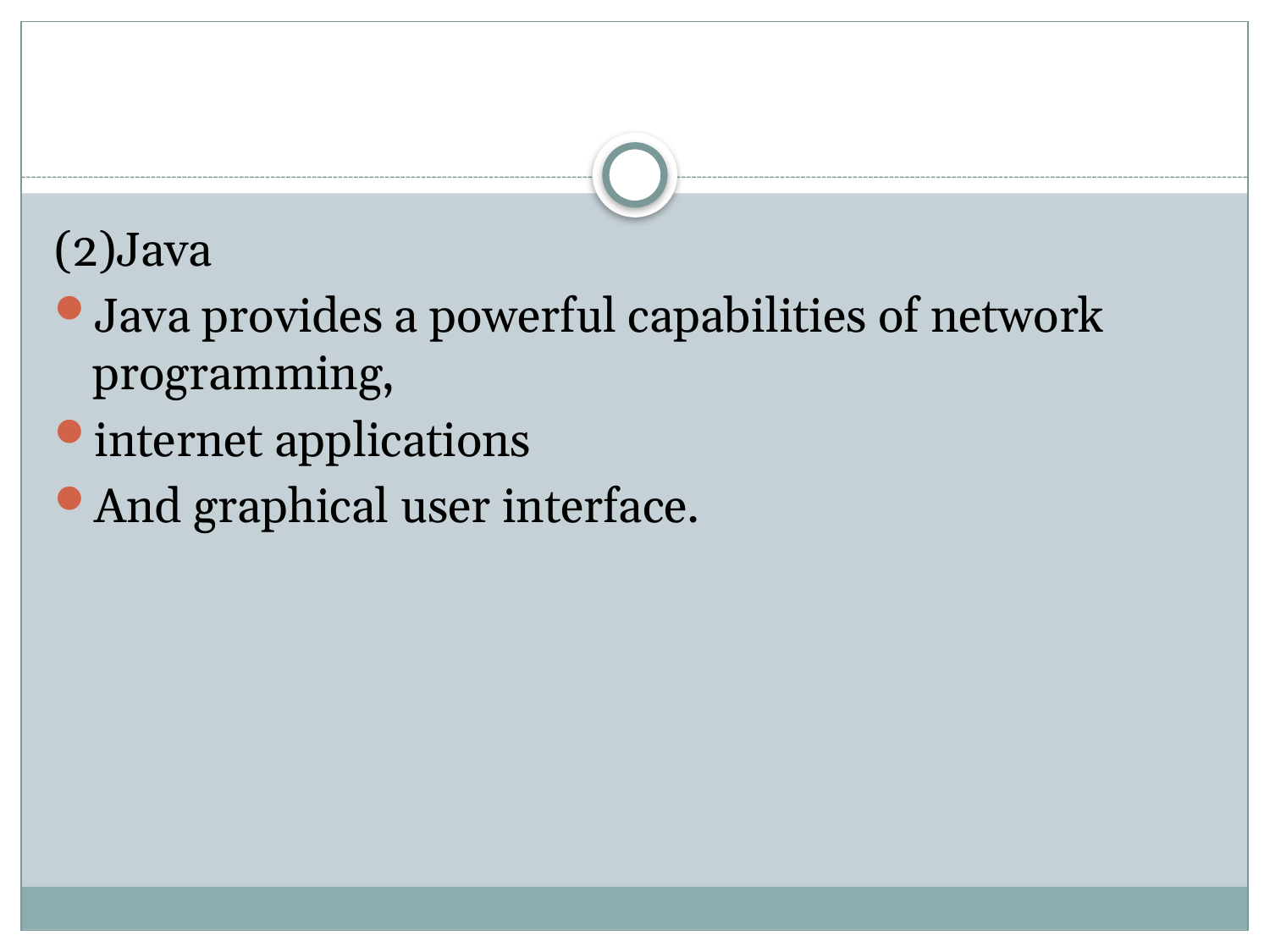

#
(2)Java
Java provides a powerful capabilities of network programming,
internet applications
And graphical user interface.